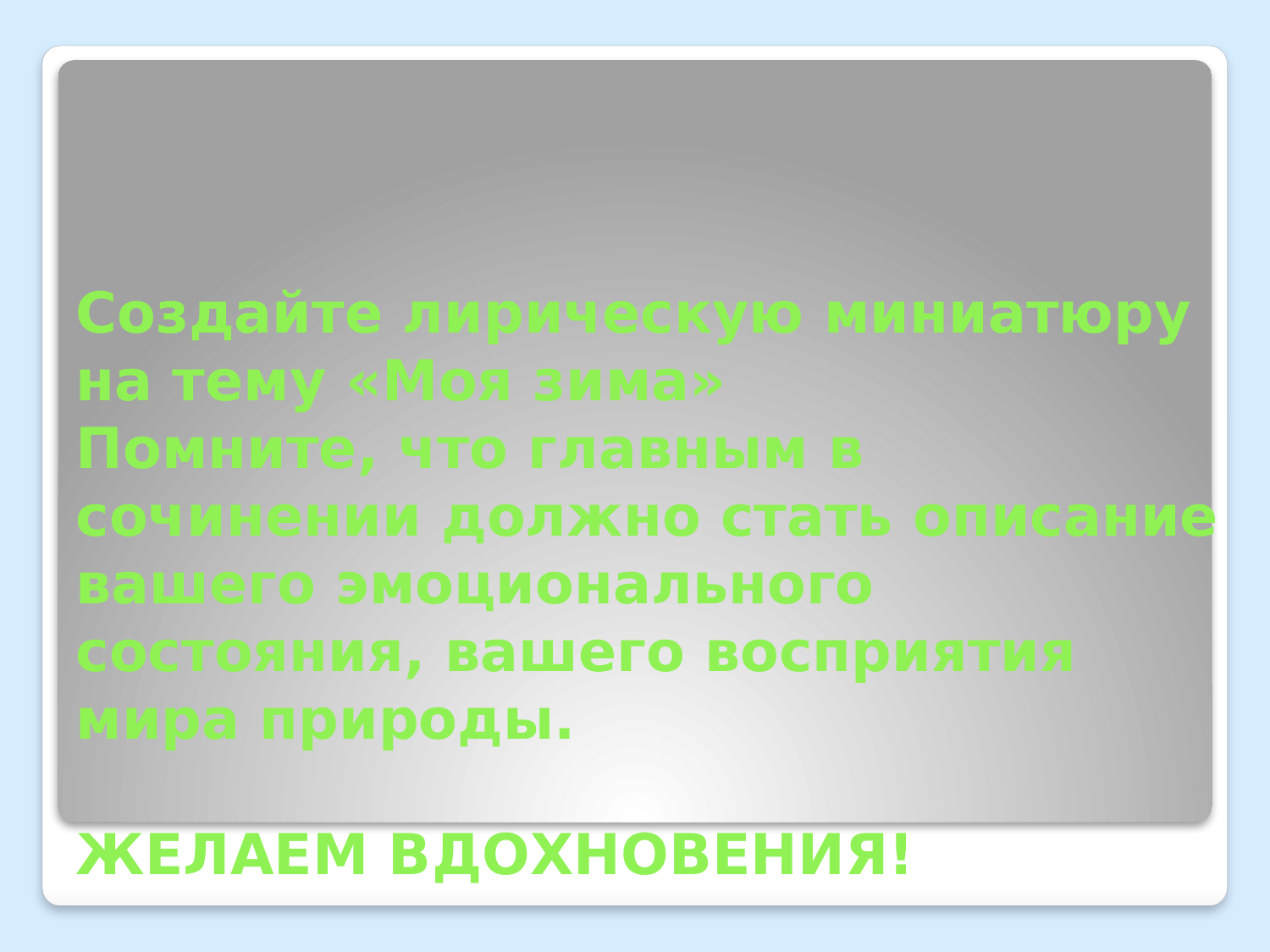

# Создайте лирическую миниатюру на тему «Моя зима» Помните, что главным в сочинении должно стать описание вашего эмоционального состояния, вашего восприятия мира природы. ЖЕЛАЕМ ВДОХНОВЕНИЯ!